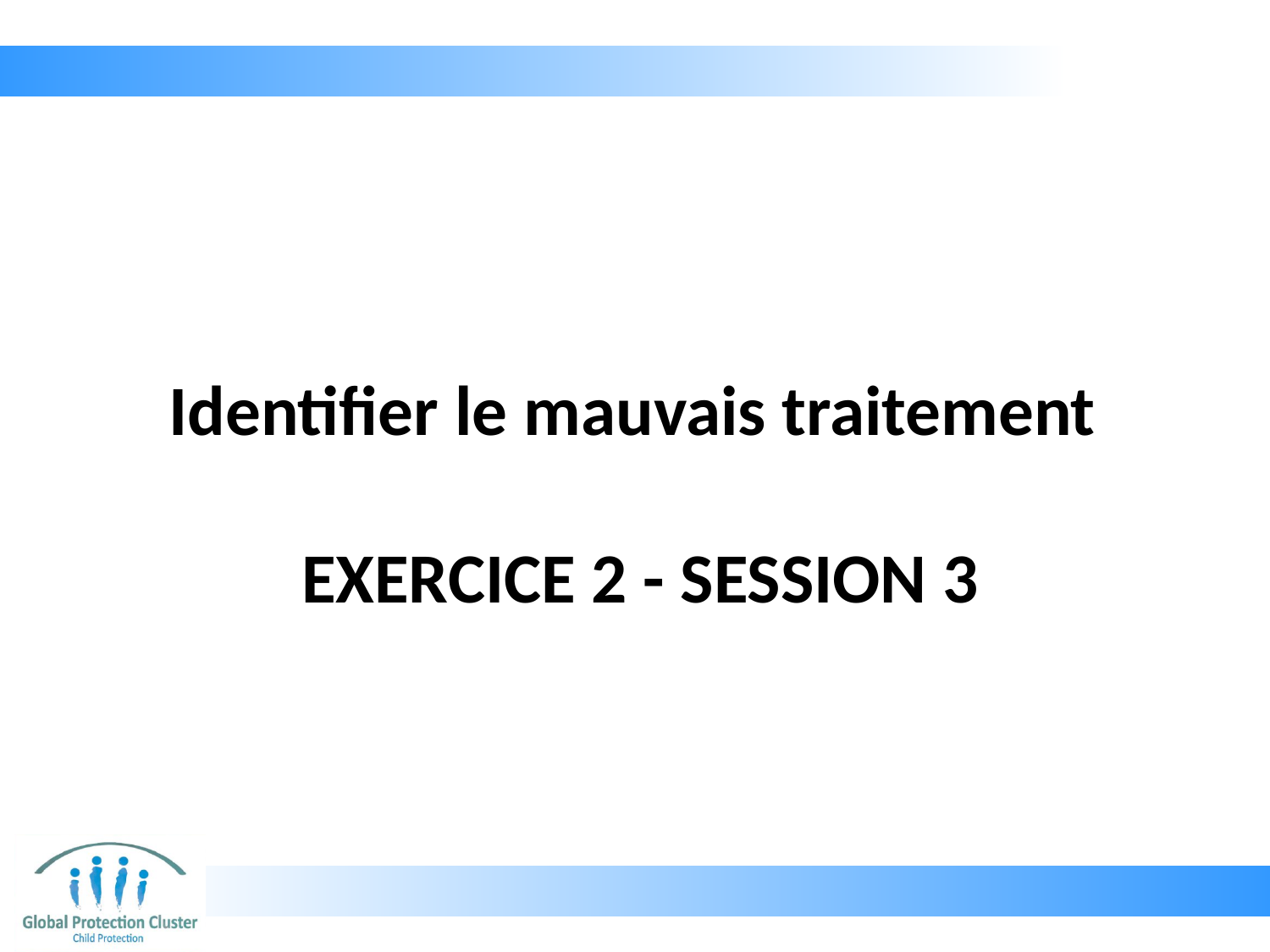

Identifier le mauvais traitement

# EXERCICE 2 - SESSION 3